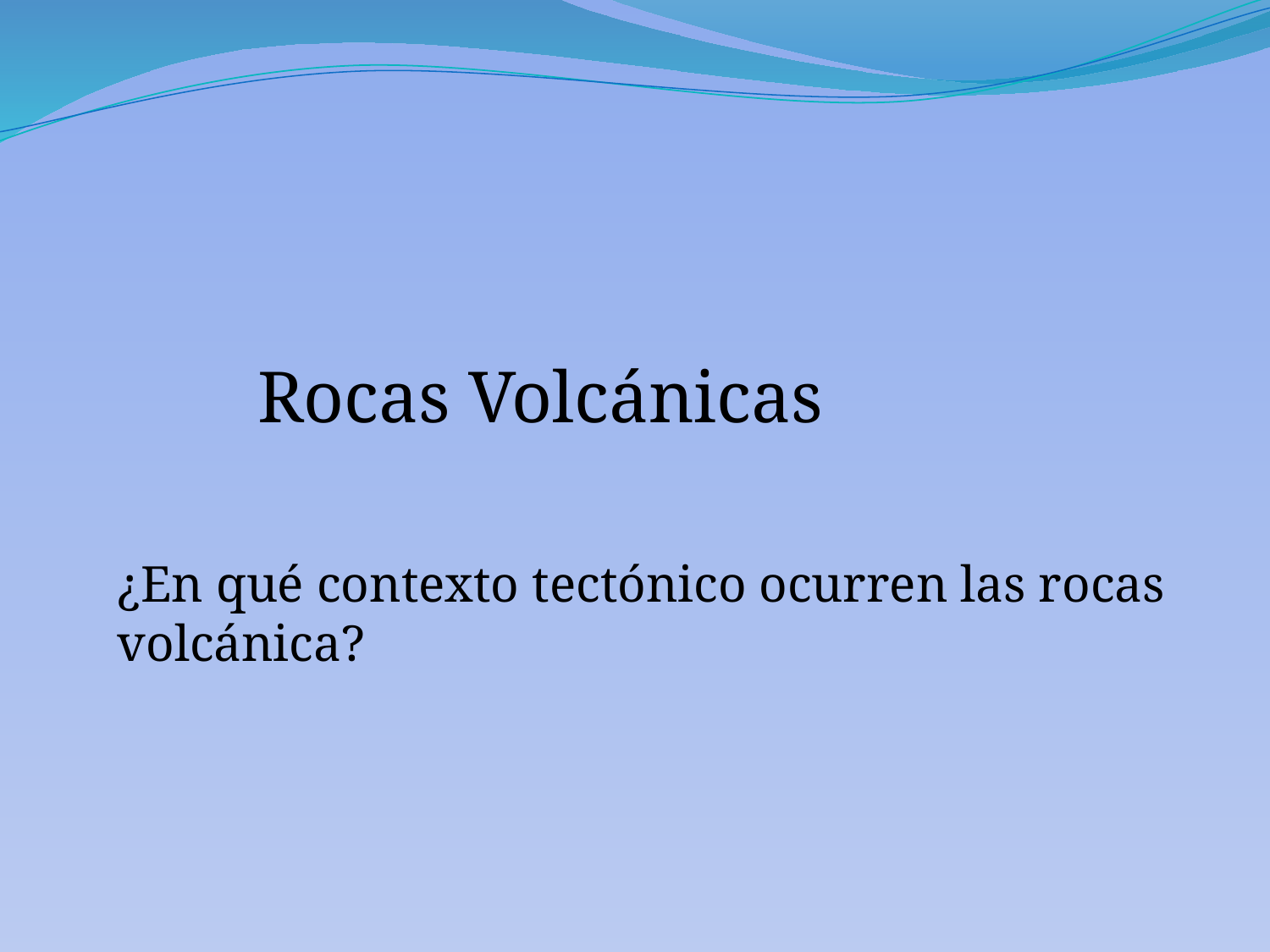

Rocas Volcánicas
¿En qué contexto tectónico ocurren las rocas volcánica?